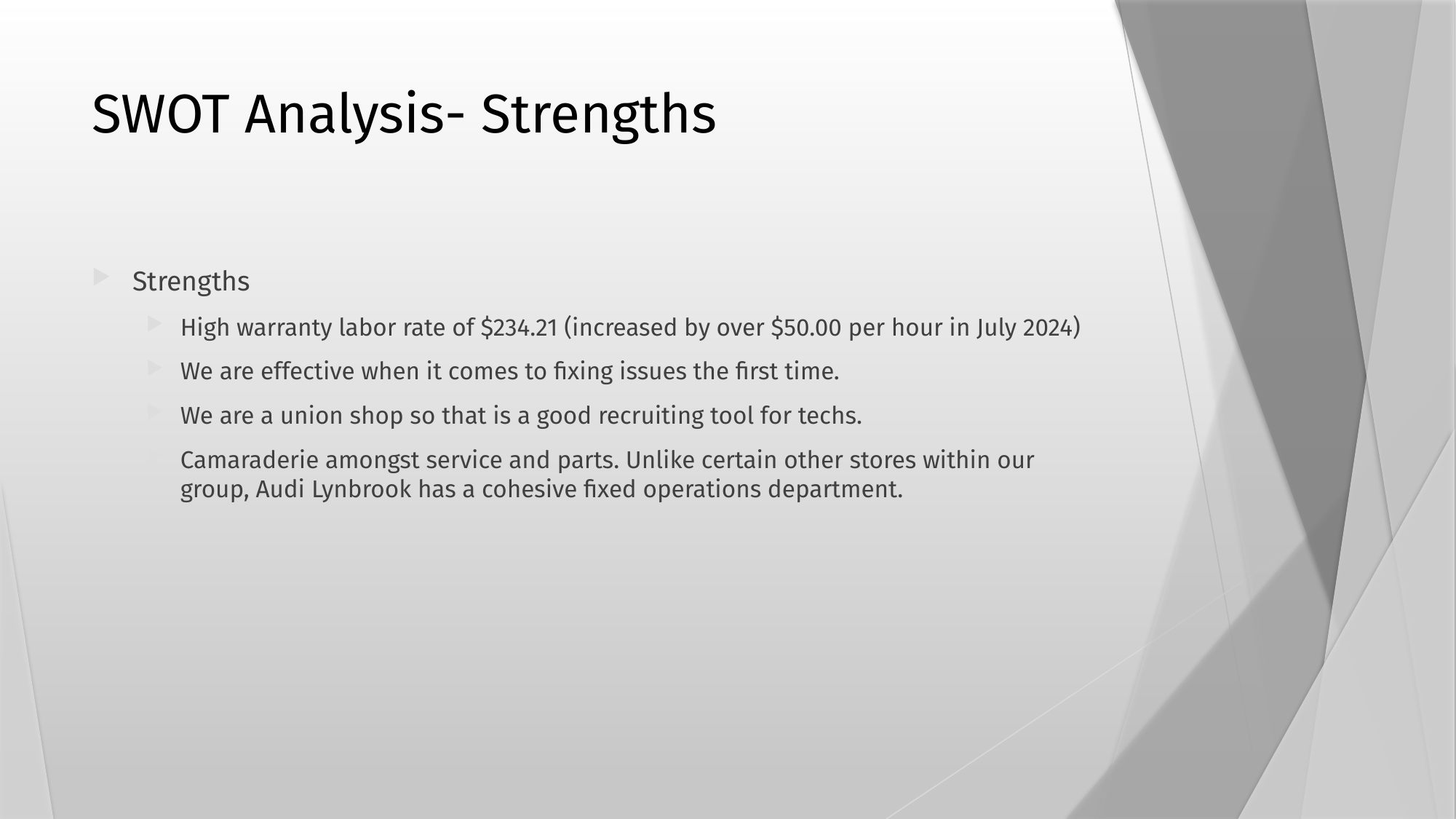

# SWOT Analysis- Strengths
Strengths
High warranty labor rate of $234.21 (increased by over $50.00 per hour in July 2024)
We are effective when it comes to fixing issues the first time.
We are a union shop so that is a good recruiting tool for techs.
Camaraderie amongst service and parts. Unlike certain other stores within our group, Audi Lynbrook has a cohesive fixed operations department.